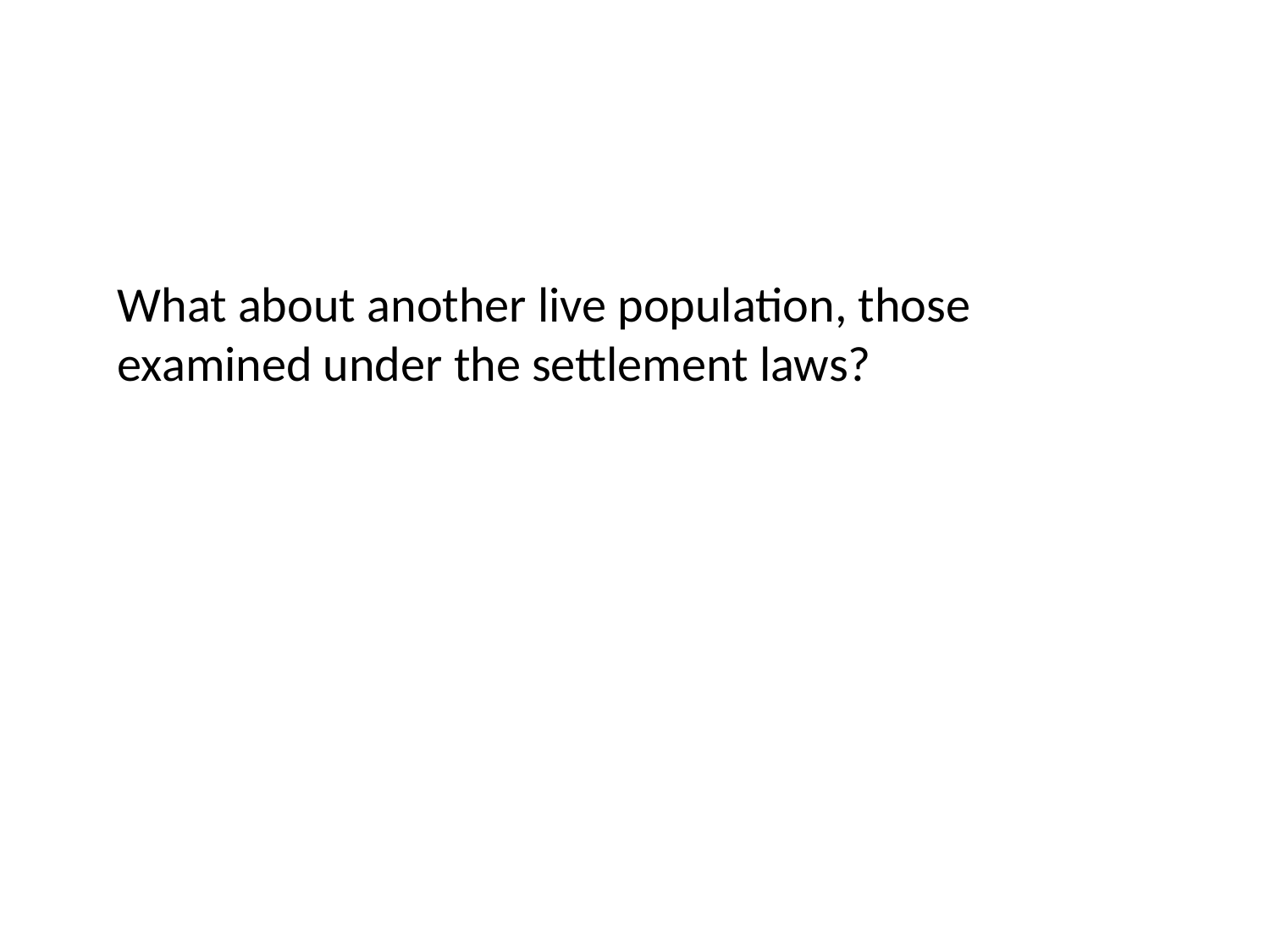

What about another live population, those examined under the settlement laws?